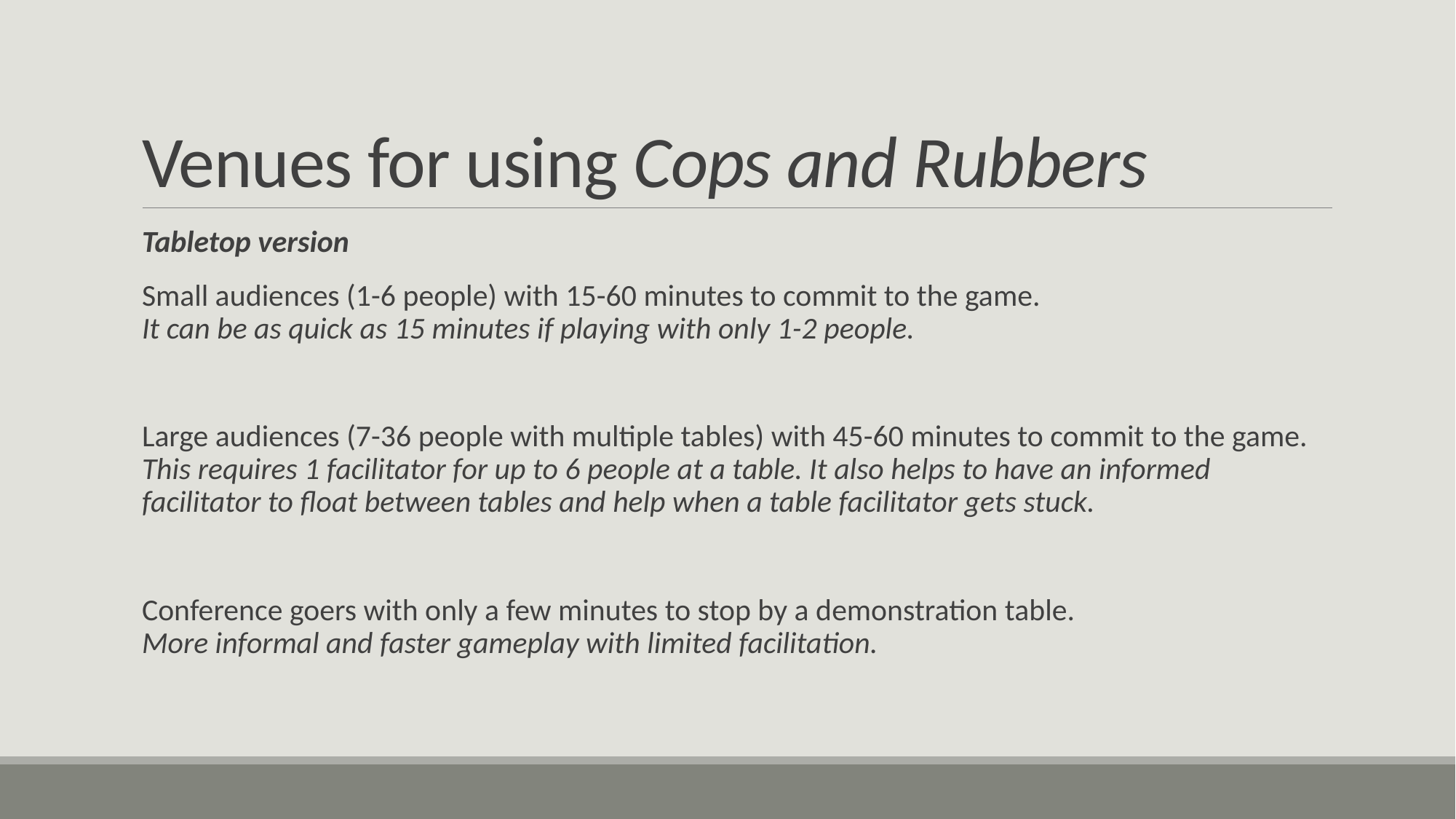

# Venues for using Cops and Rubbers
Tabletop version
Small audiences (1-6 people) with 15-60 minutes to commit to the game.
It can be as quick as 15 minutes if playing with only 1-2 people.

Large audiences (7-36 people with multiple tables) with 45-60 minutes to commit to the game.
This requires 1 facilitator for up to 6 people at a table. It also helps to have an informed facilitator to float between tables and help when a table facilitator gets stuck.

Conference goers with only a few minutes to stop by a demonstration table.
More informal and faster gameplay with limited facilitation.